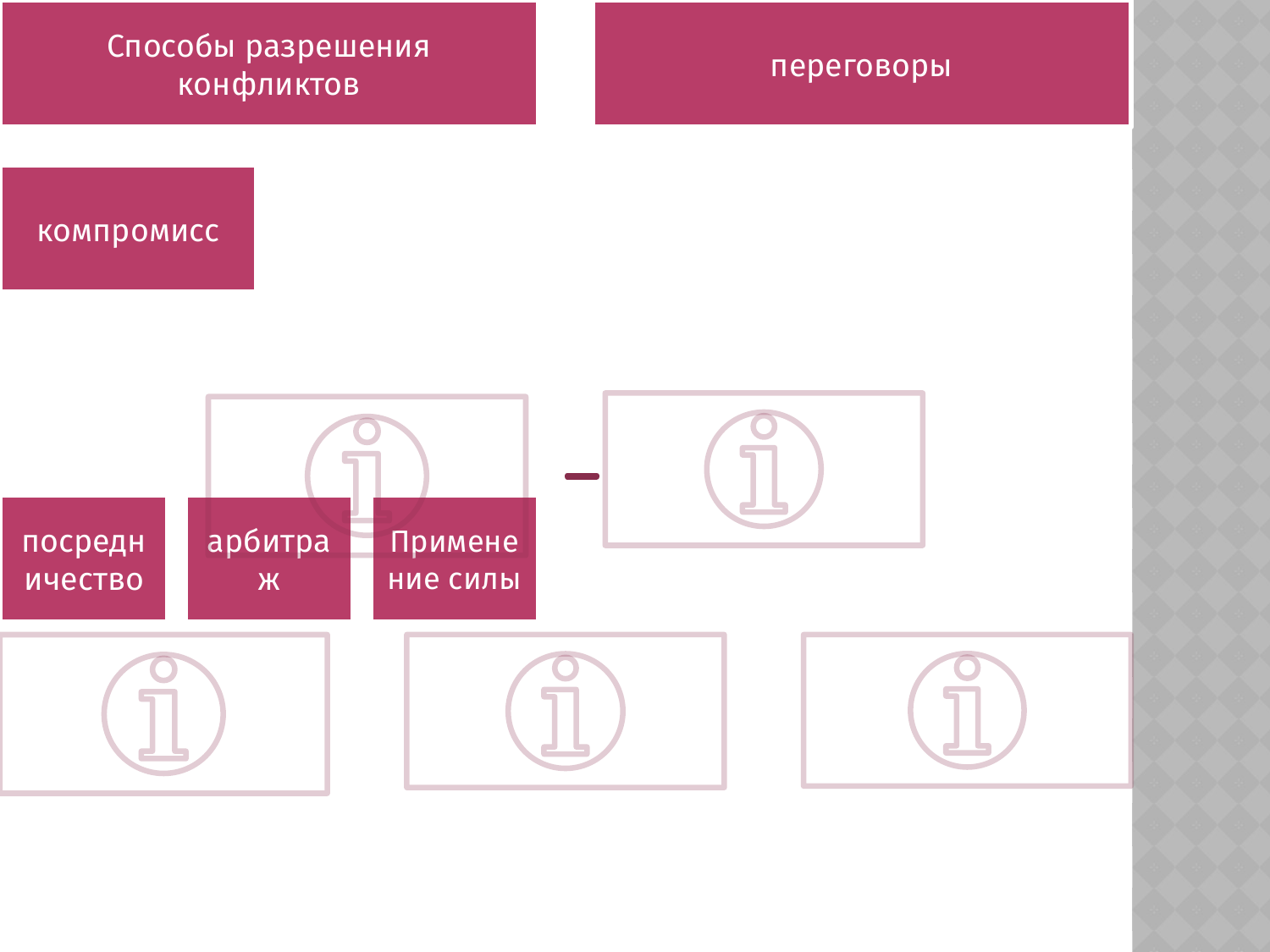

Способы разрешения конфликтов
компромисс
посредничество
арбитраж
Применение силы
переговоры